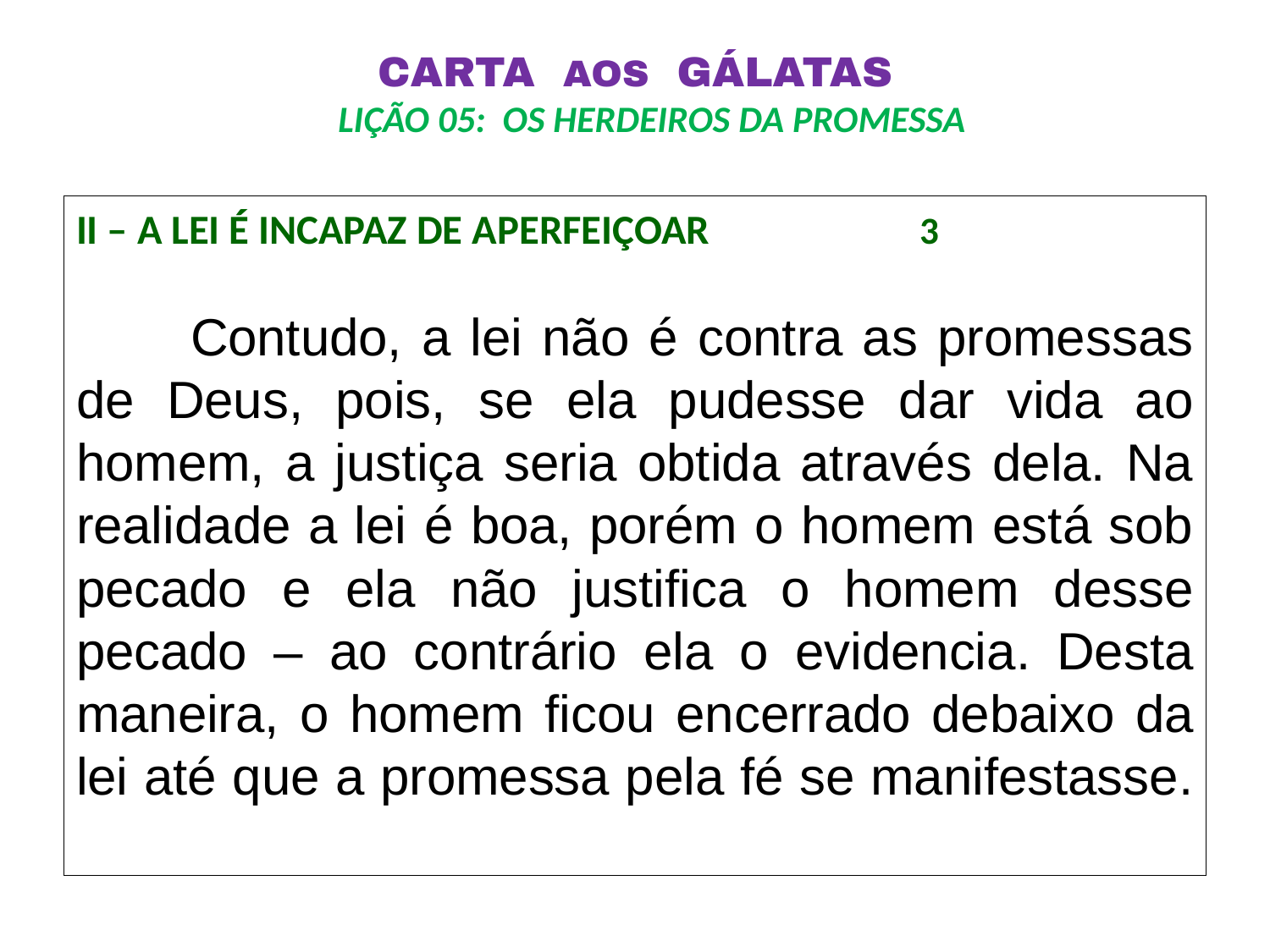

# CARTA  AOS  GÁLATAS LIÇÃO 05:  OS HERDEIROS DA PROMESSA
II – A LEI É INCAPAZ DE APERFEIÇOAR		     3

	Contudo, a lei não é contra as promessas de Deus, pois, se ela pudesse dar vida ao homem, a justiça seria obtida através dela. Na realidade a lei é boa, porém o homem está sob pecado e ela não justifica o homem desse pecado – ao contrário ela o evidencia. Desta maneira, o homem ficou encerrado debaixo da lei até que a promessa pela fé se manifestasse.